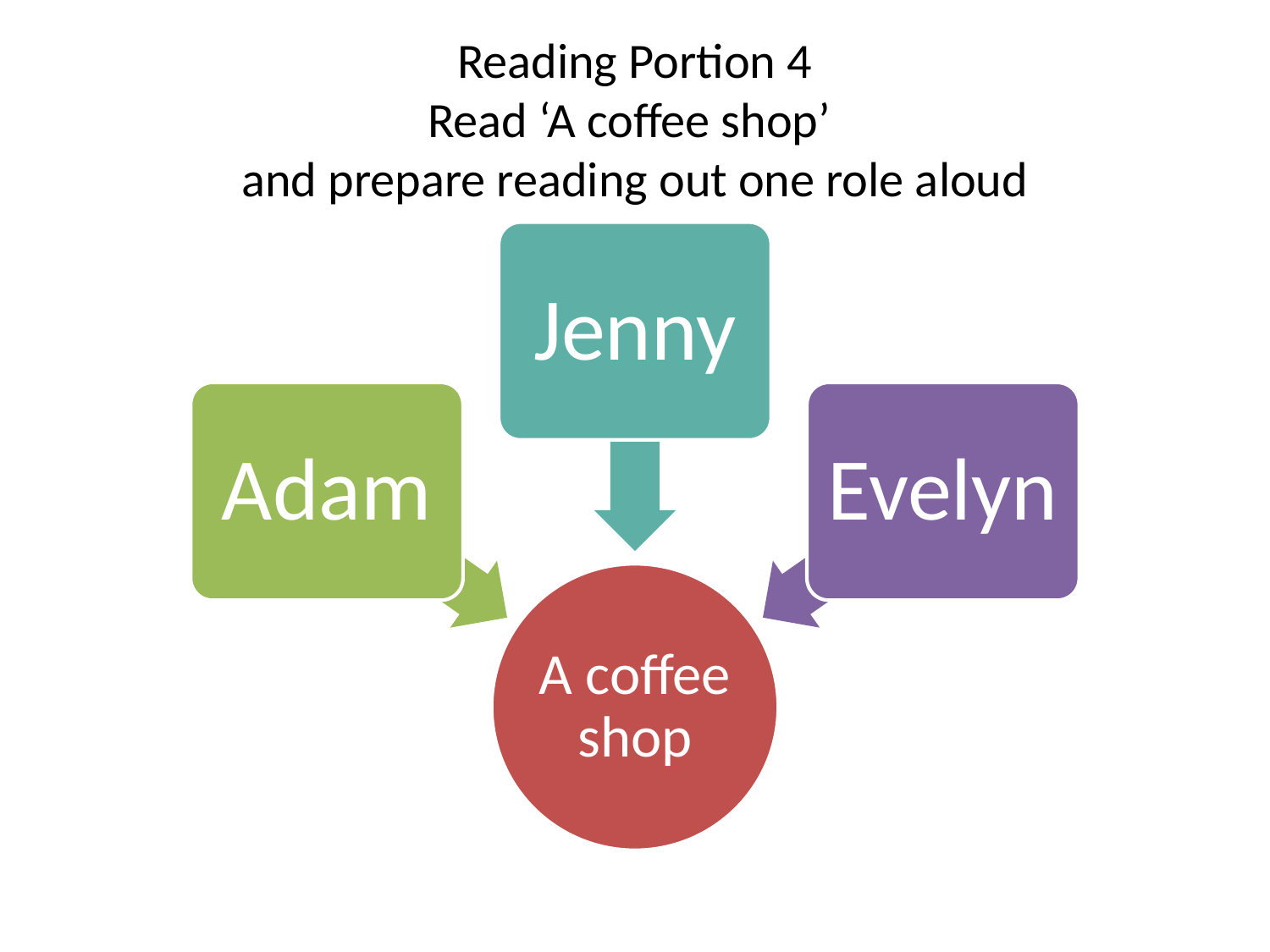

# Reading Portion 4 Read ‘A coffee shop’ and prepare reading out one role aloud
A coffee shop
Adam
Jenny
Evelyn